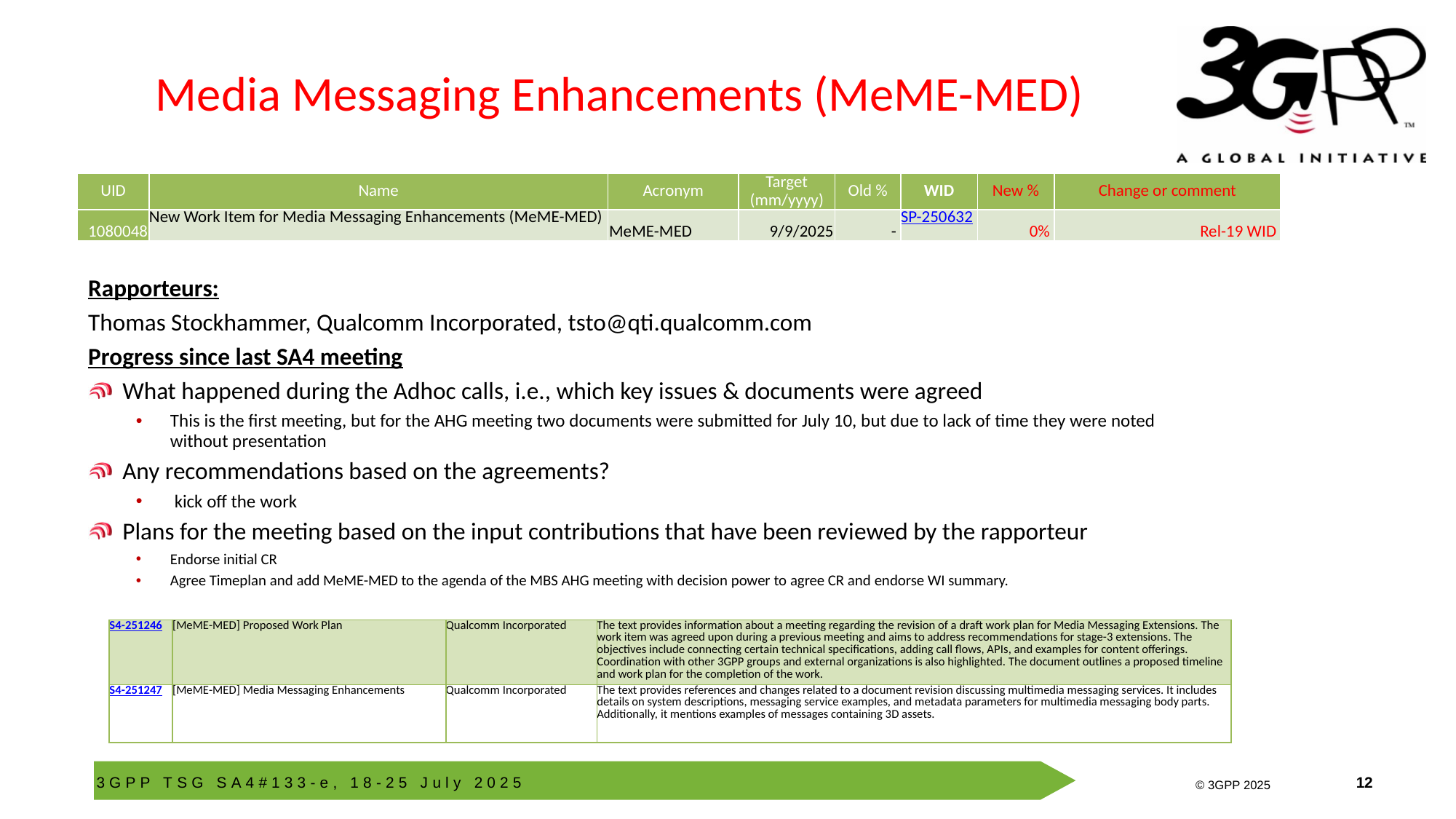

# Media Messaging Enhancements (MeME-MED)
| UID | Name | Acronym | Target (mm/yyyy) | Old % | WID | New % | Change or comment |
| --- | --- | --- | --- | --- | --- | --- | --- |
| 1080048 | New Work Item for Media Messaging Enhancements (MeME-MED) | MeME-MED | 9/9/2025 | - | SP-250632 | 0% | Rel-19 WID |
Rapporteurs:
Thomas Stockhammer, Qualcomm Incorporated, tsto@qti.qualcomm.com
Progress since last SA4 meeting
What happened during the Adhoc calls, i.e., which key issues & documents were agreed
This is the first meeting, but for the AHG meeting two documents were submitted for July 10, but due to lack of time they were noted without presentation
Any recommendations based on the agreements?
 kick off the work
Plans for the meeting based on the input contributions that have been reviewed by the rapporteur
Endorse initial CR
Agree Timeplan and add MeME-MED to the agenda of the MBS AHG meeting with decision power to agree CR and endorse WI summary.
| S4-251246 | [MeME-MED] Proposed Work Plan | Qualcomm Incorporated | The text provides information about a meeting regarding the revision of a draft work plan for Media Messaging Extensions. The work item was agreed upon during a previous meeting and aims to address recommendations for stage-3 extensions. The objectives include connecting certain technical specifications, adding call flows, APIs, and examples for content offerings. Coordination with other 3GPP groups and external organizations is also highlighted. The document outlines a proposed timeline and work plan for the completion of the work. |
| --- | --- | --- | --- |
| S4-251247 | [MeME-MED] Media Messaging Enhancements | Qualcomm Incorporated | The text provides references and changes related to a document revision discussing multimedia messaging services. It includes details on system descriptions, messaging service examples, and metadata parameters for multimedia messaging body parts. Additionally, it mentions examples of messages containing 3D assets. |